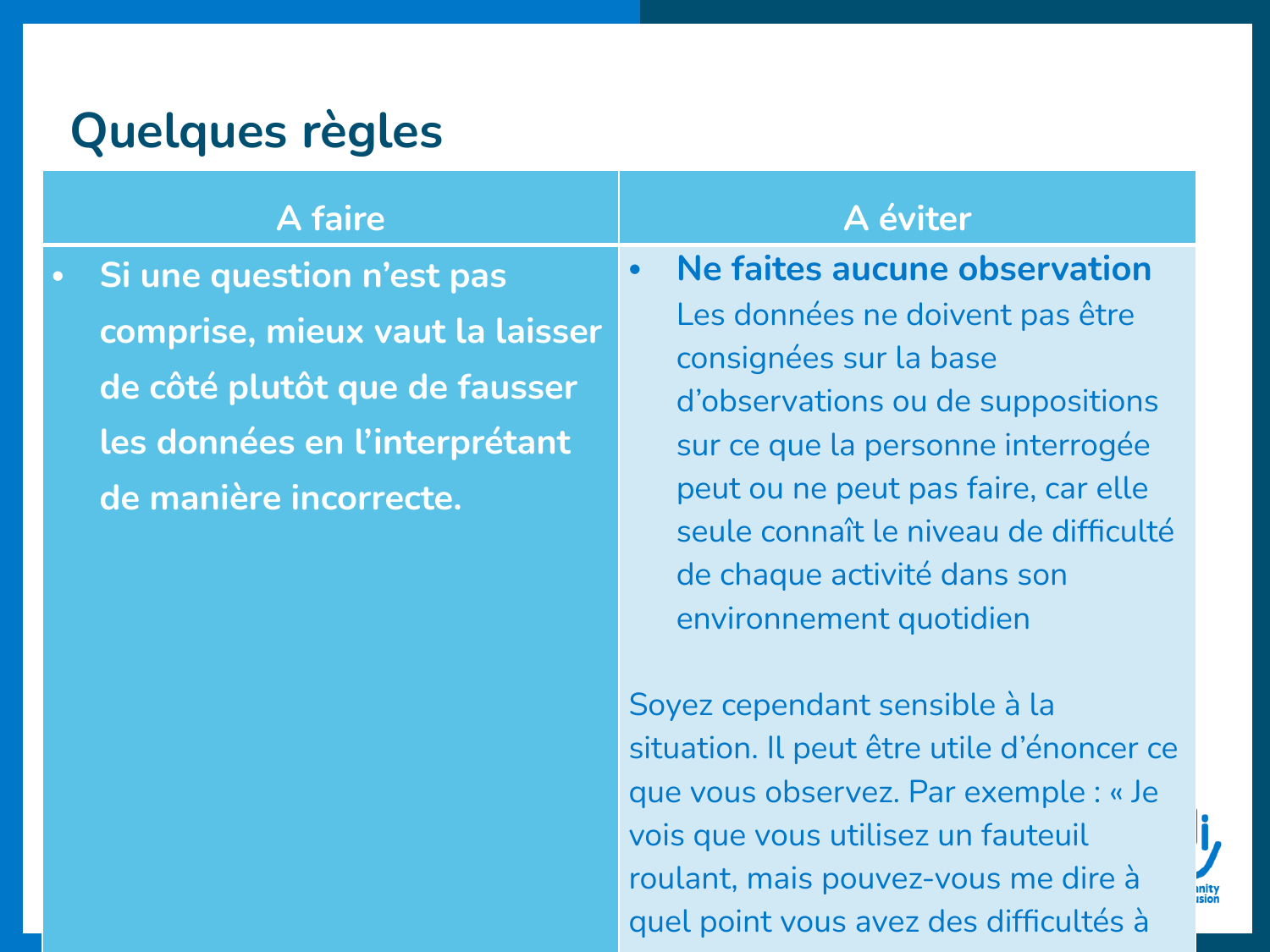

# Quelques règles
| A faire | A éviter |
| --- | --- |
| Si une question n’est pas comprise, mieux vaut la laisser de côté plutôt que de fausser les données en l’interprétant de manière incorrecte. | Ne faites aucune observation Les données ne doivent pas être consignées sur la base d’observations ou de suppositions sur ce que la personne interrogée peut ou ne peut pas faire, car elle seule connaît le niveau de difficulté de chaque activité dans son environnement quotidien Soyez cependant sensible à la situation. Il peut être utile d’énoncer ce que vous observez. Par exemple : « Je vois que vous utilisez un fauteuil roulant, mais pouvez-vous me dire à quel point vous avez des difficultés à marcher ? » (mentionnez ensuite les choix de réponses). |